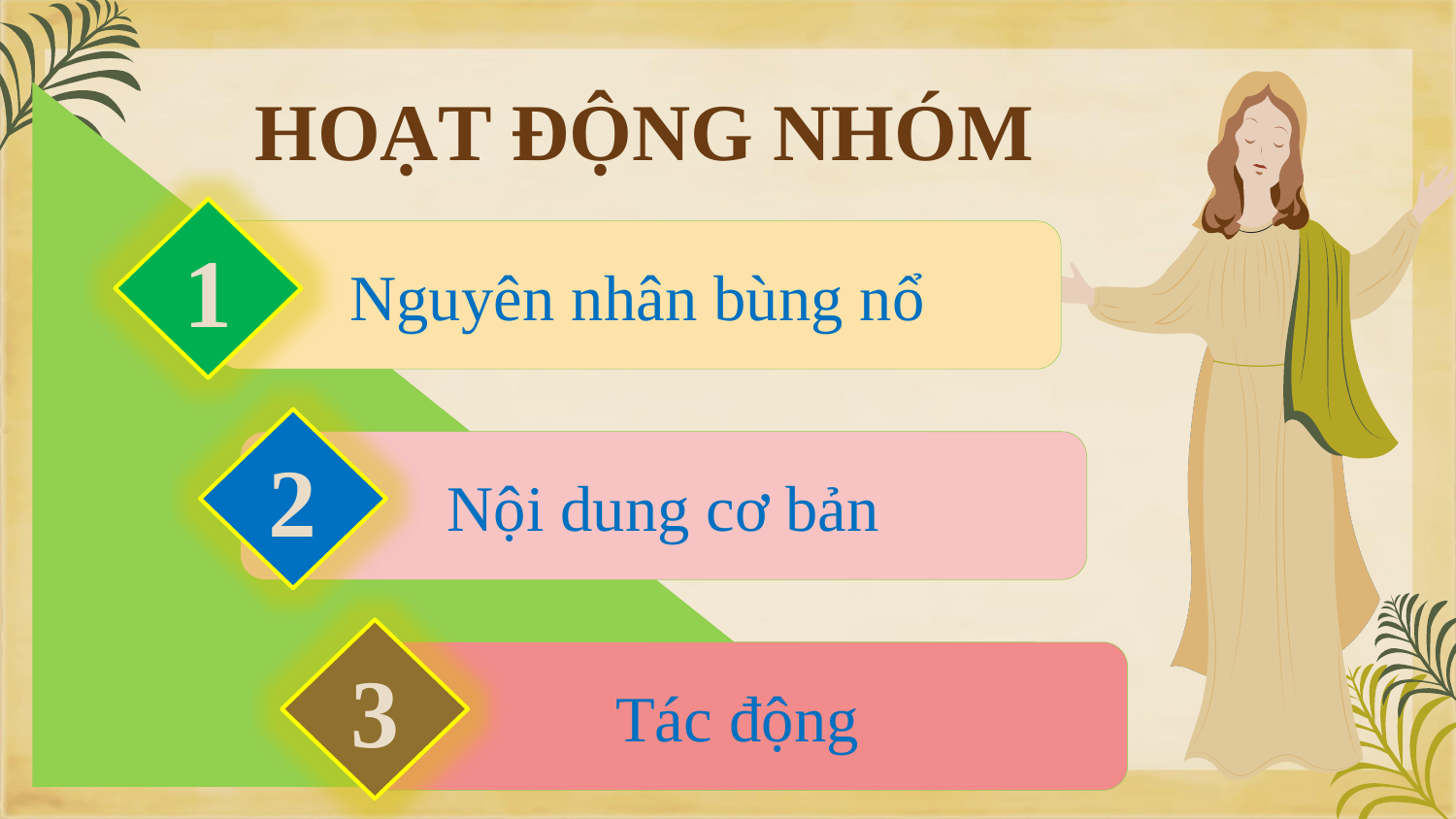

HOẠT ĐỘNG NHÓM

1
Nguyên nhân bùng nổ
2
Nội dung cơ bản
3
Tác động